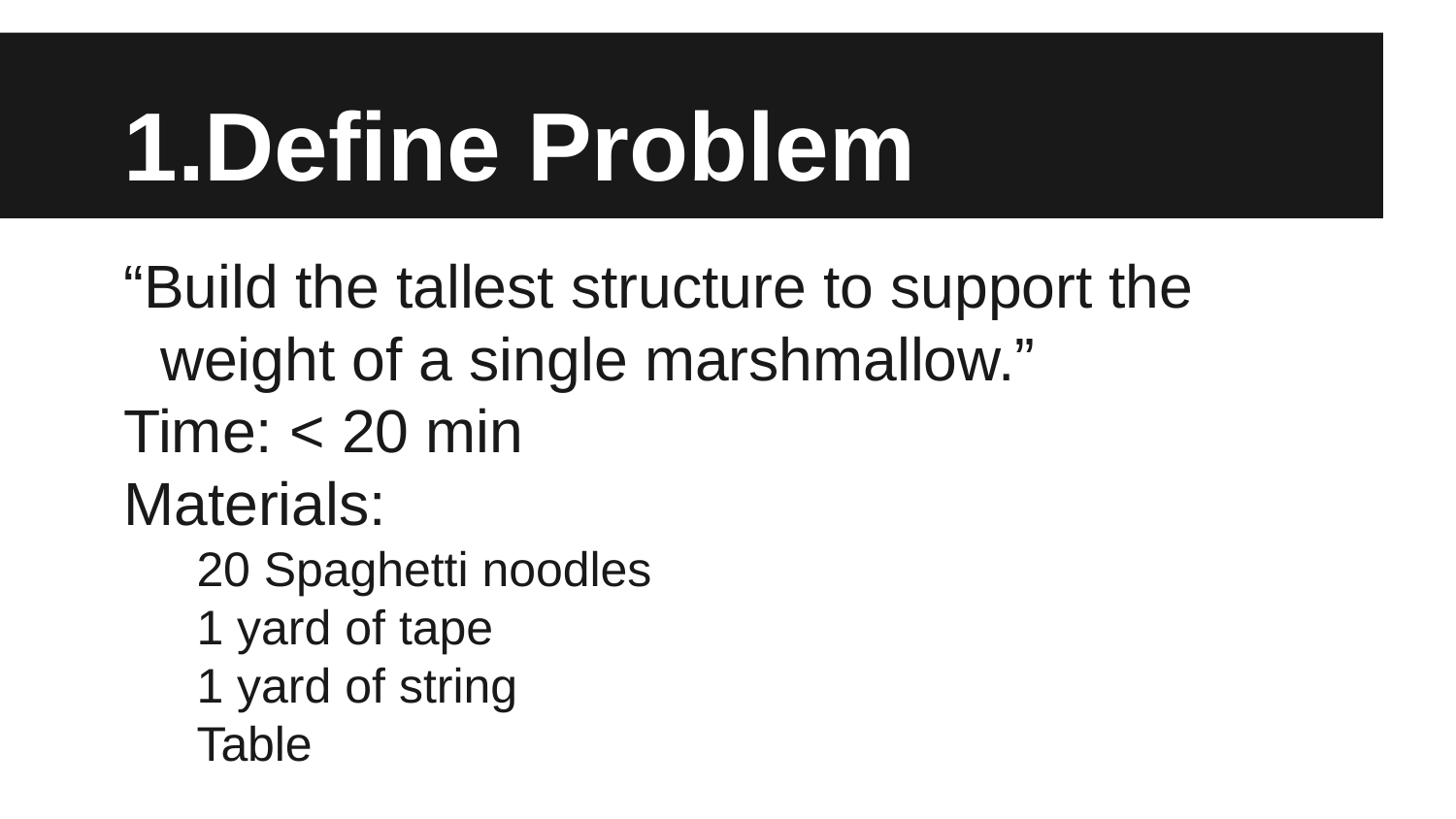

# Define Problem
“Build the tallest structure to support the weight of a single marshmallow.”
Time: < 20 min
Materials:
20 Spaghetti noodles
1 yard of tape
1 yard of string
Table